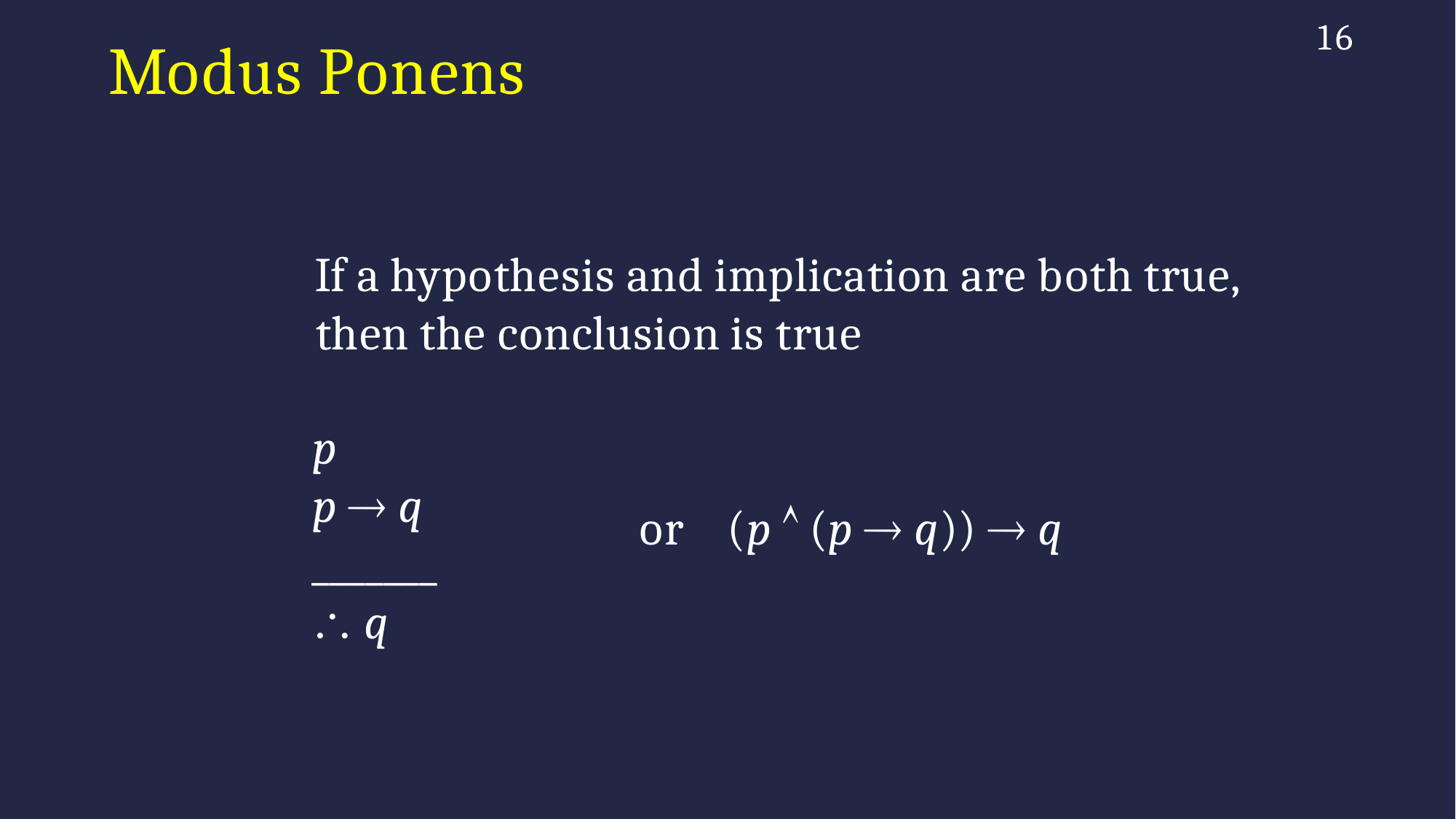

16
# Modus Ponens
If a hypothesis and implication are both true,
then the conclusion is true
p
p → q
_______
∴ q
 or    (p ∧ (p → q)) → q